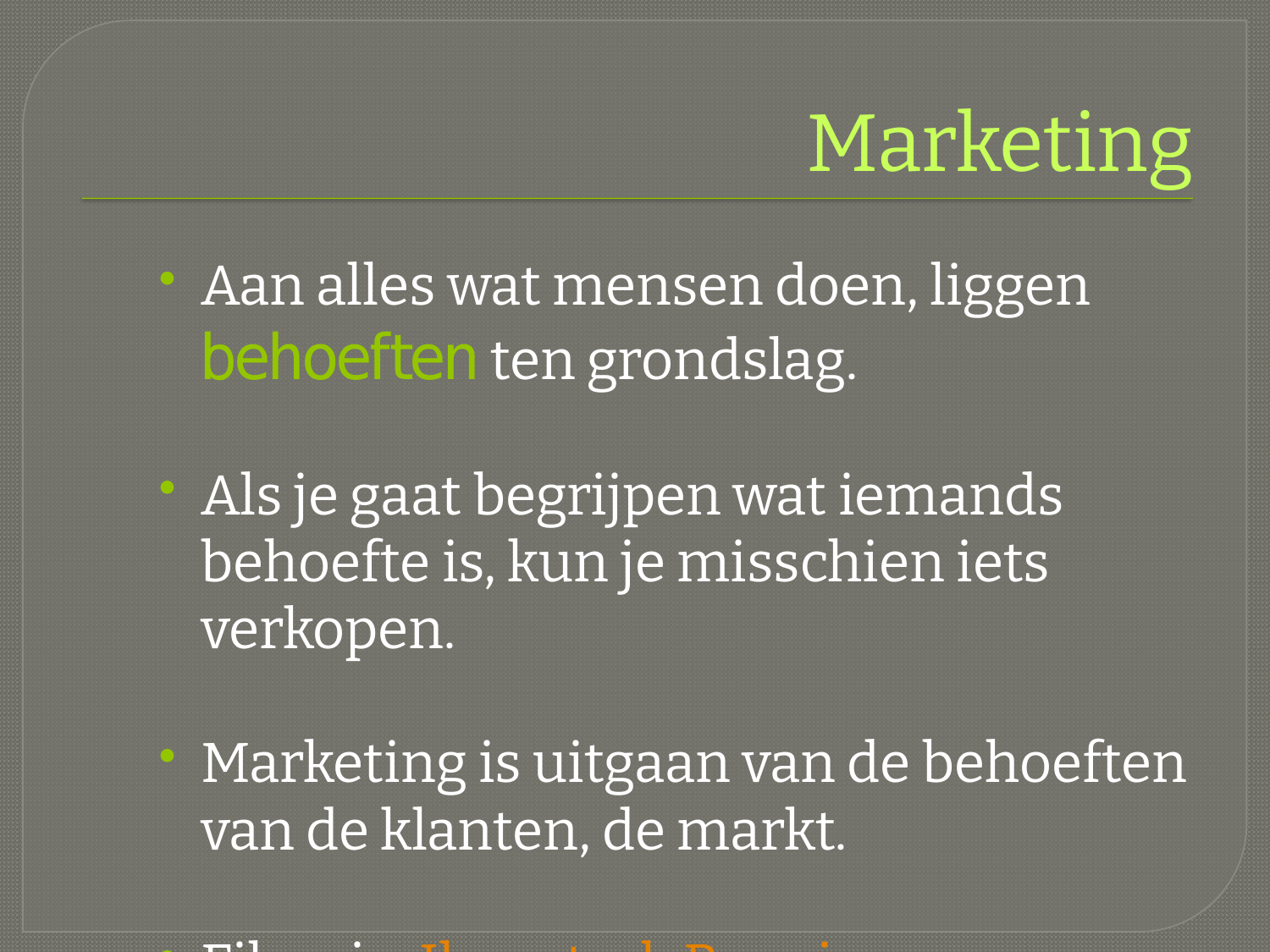

# Marketing
Aan alles wat mensen doen, liggen behoeften ten grondslag.

Als je gaat begrijpen wat iemands behoefte is, kun je misschien iets verkopen.

Marketing is uitgaan van de behoeften van de klanten, de markt.

Filmpje; Ik vertrek Bonaire